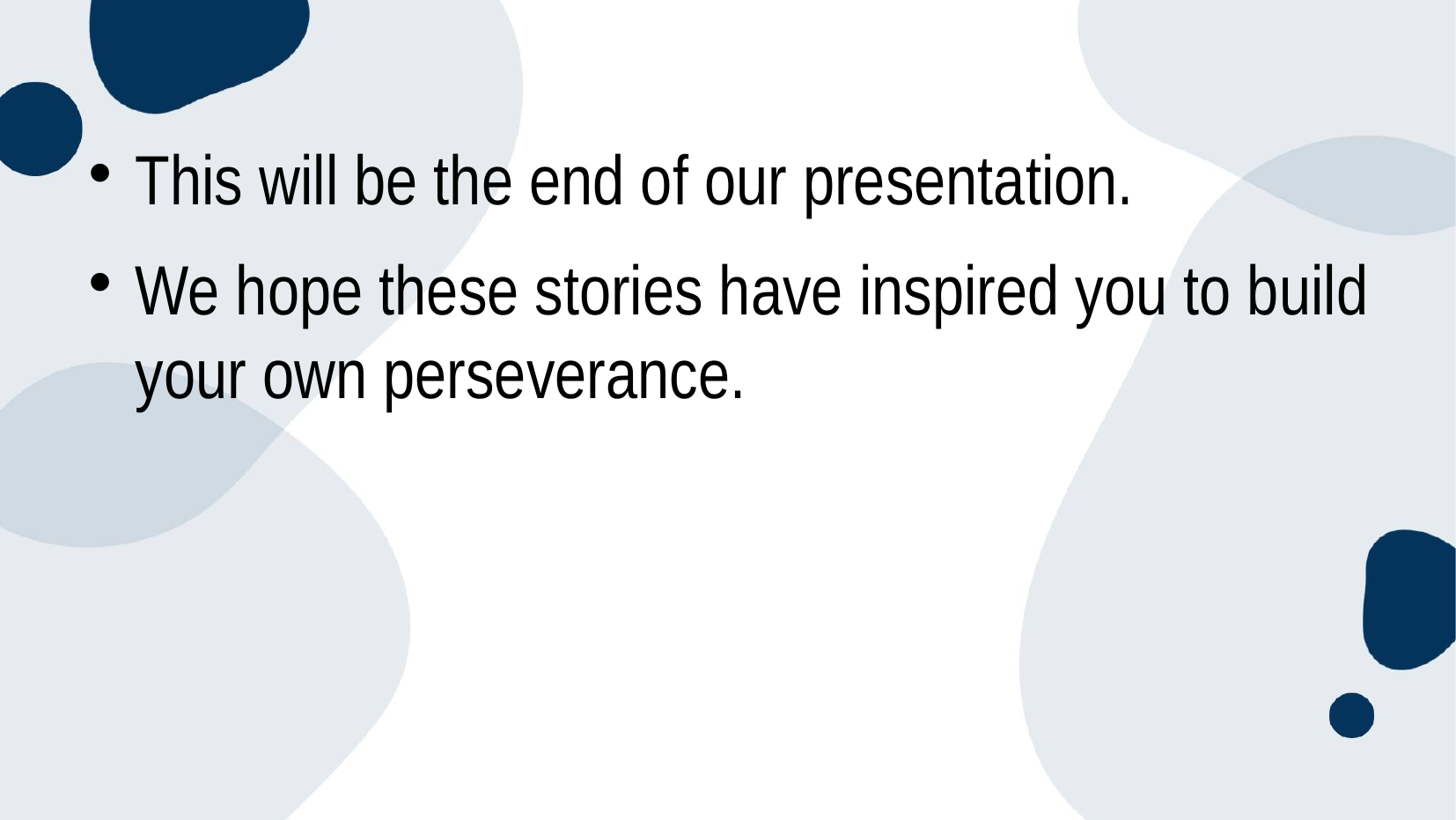

# This will be the end of our presentation.
We hope these stories have inspired you to build your own perseverance.